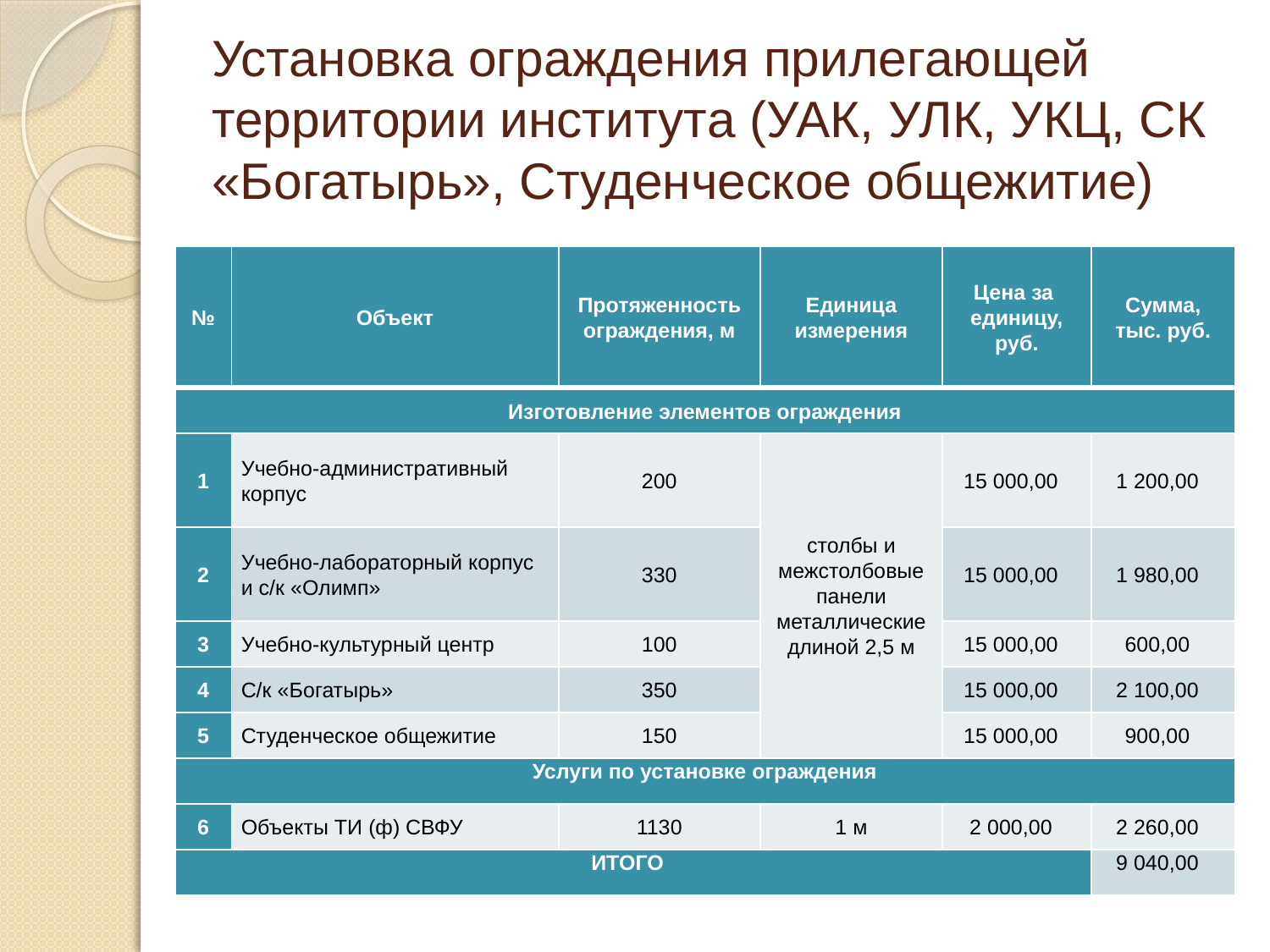

# Установка ограждения прилегающей территории института (УАК, УЛК, УКЦ, СК «Богатырь», Студенческое общежитие)
| № | Объект | Протяженность ограждения, м | Единица измерения | Цена за единицу, руб. | Сумма, тыс. руб. |
| --- | --- | --- | --- | --- | --- |
| Изготовление элементов ограждения |  |  |  |  |  |
| 1 | Учебно-административный корпус | 200 | столбы и межстолбовые панели металлические длиной 2,5 м | 15 000,00 | 1 200,00 |
| 2 | Учебно-лабораторный корпус и с/к «Олимп» | 330 |  | 15 000,00 | 1 980,00 |
| 3 | Учебно-культурный центр | 100 |  | 15 000,00 | 600,00 |
| 4 | С/к «Богатырь» | 350 |  | 15 000,00 | 2 100,00 |
| 5 | Студенческое общежитие | 150 |  | 15 000,00 | 900,00 |
| Услуги по установке ограждения |  |  |  |  |  |
| 6 | Объекты ТИ (ф) СВФУ | 1130 | 1 м | 2 000,00 | 2 260,00 |
| ИТОГО |  |  |  |  | 9 040,00 |